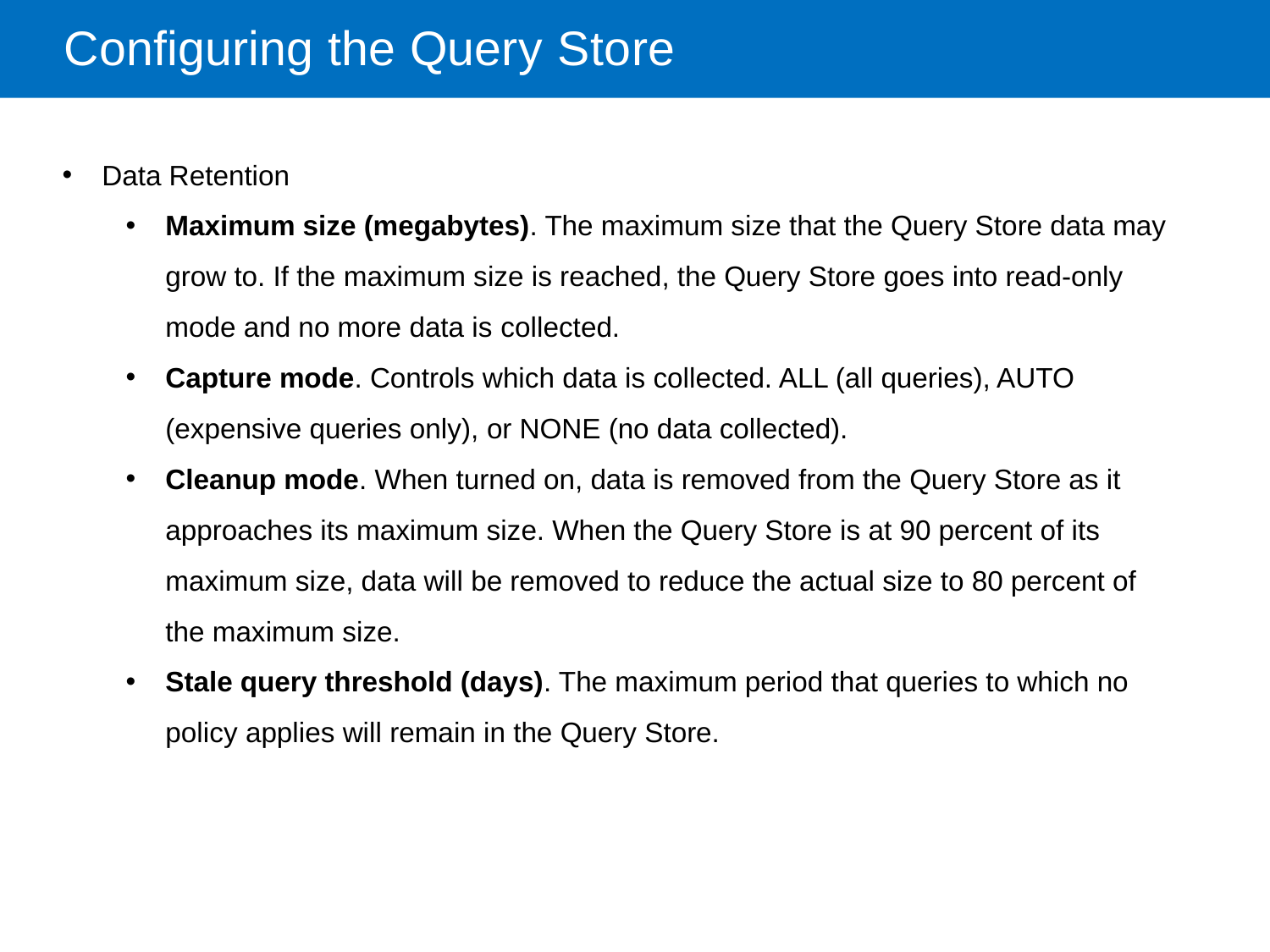

Configuring the Query Store

Data Retention
Maximum size (megabytes). The maximum size that the Query Store data may grow to. If the maximum size is reached, the Query Store goes into read-only mode and no more data is collected.
Capture mode. Controls which data is collected. ALL (all queries), AUTO (expensive queries only), or NONE (no data collected).
Cleanup mode. When turned on, data is removed from the Query Store as it approaches its maximum size. When the Query Store is at 90 percent of its maximum size, data will be removed to reduce the actual size to 80 percent of the maximum size.
Stale query threshold (days). The maximum period that queries to which no policy applies will remain in the Query Store.